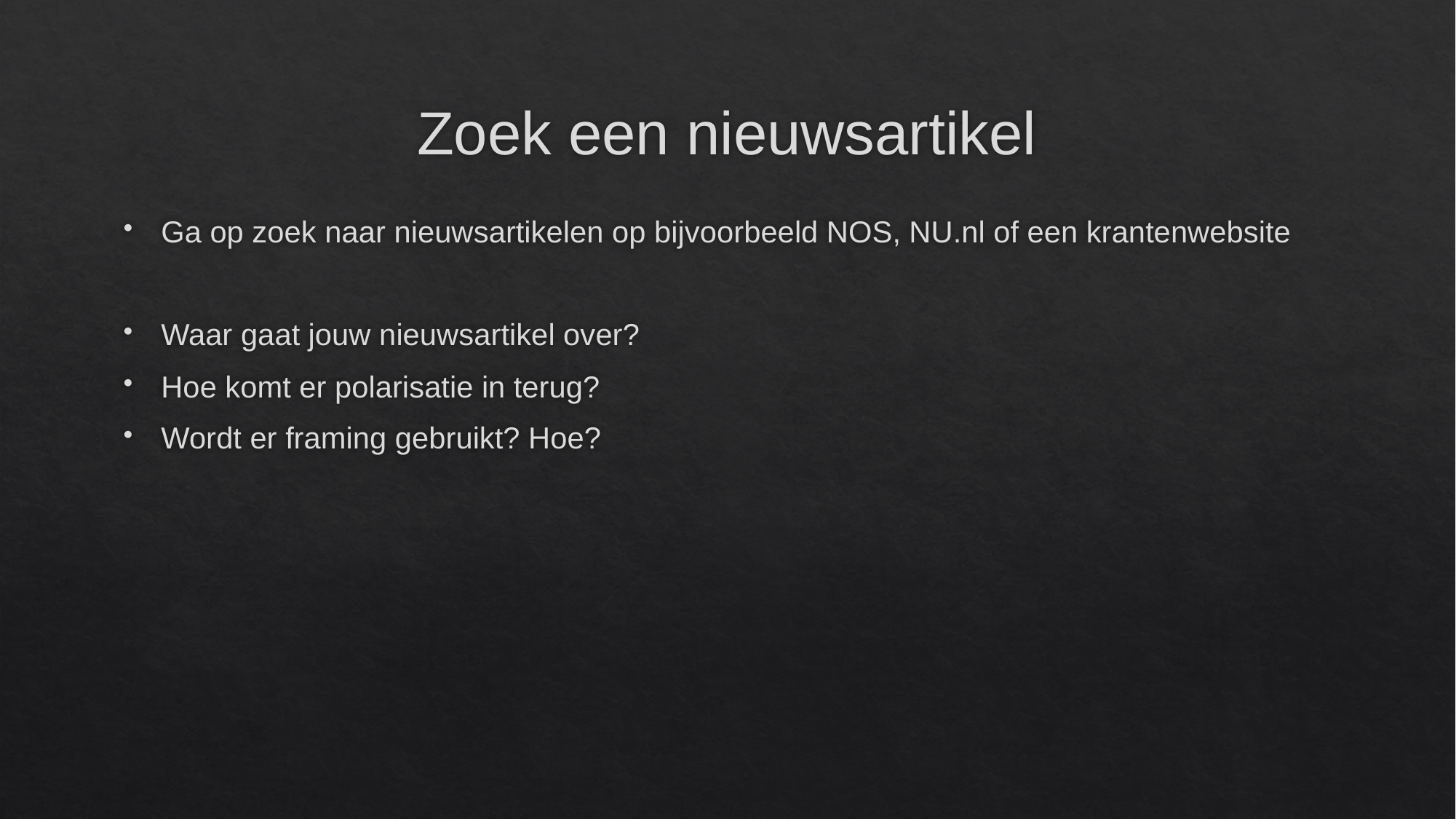

# Zoek een nieuwsartikel
Ga op zoek naar nieuwsartikelen op bijvoorbeeld NOS, NU.nl of een krantenwebsite

Waar gaat jouw nieuwsartikel over?
Hoe komt er polarisatie in terug?
Wordt er framing gebruikt? Hoe?